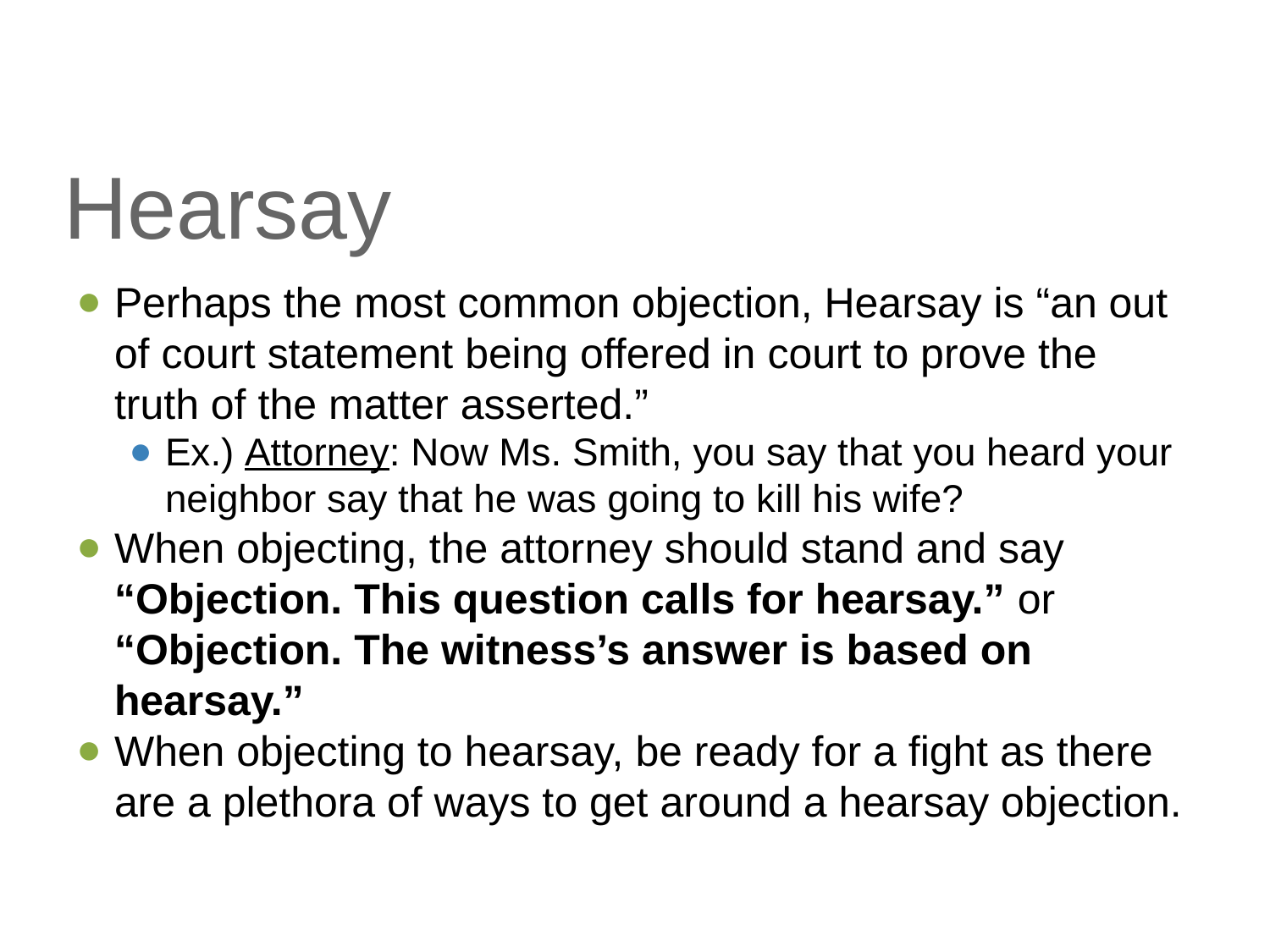

# Hearsay
Perhaps the most common objection, Hearsay is “an out of court statement being offered in court to prove the truth of the matter asserted.”
Ex.) Attorney: Now Ms. Smith, you say that you heard your neighbor say that he was going to kill his wife?
When objecting, the attorney should stand and say “Objection. This question calls for hearsay.” or “Objection. The witness’s answer is based on hearsay.”
When objecting to hearsay, be ready for a fight as there are a plethora of ways to get around a hearsay objection.